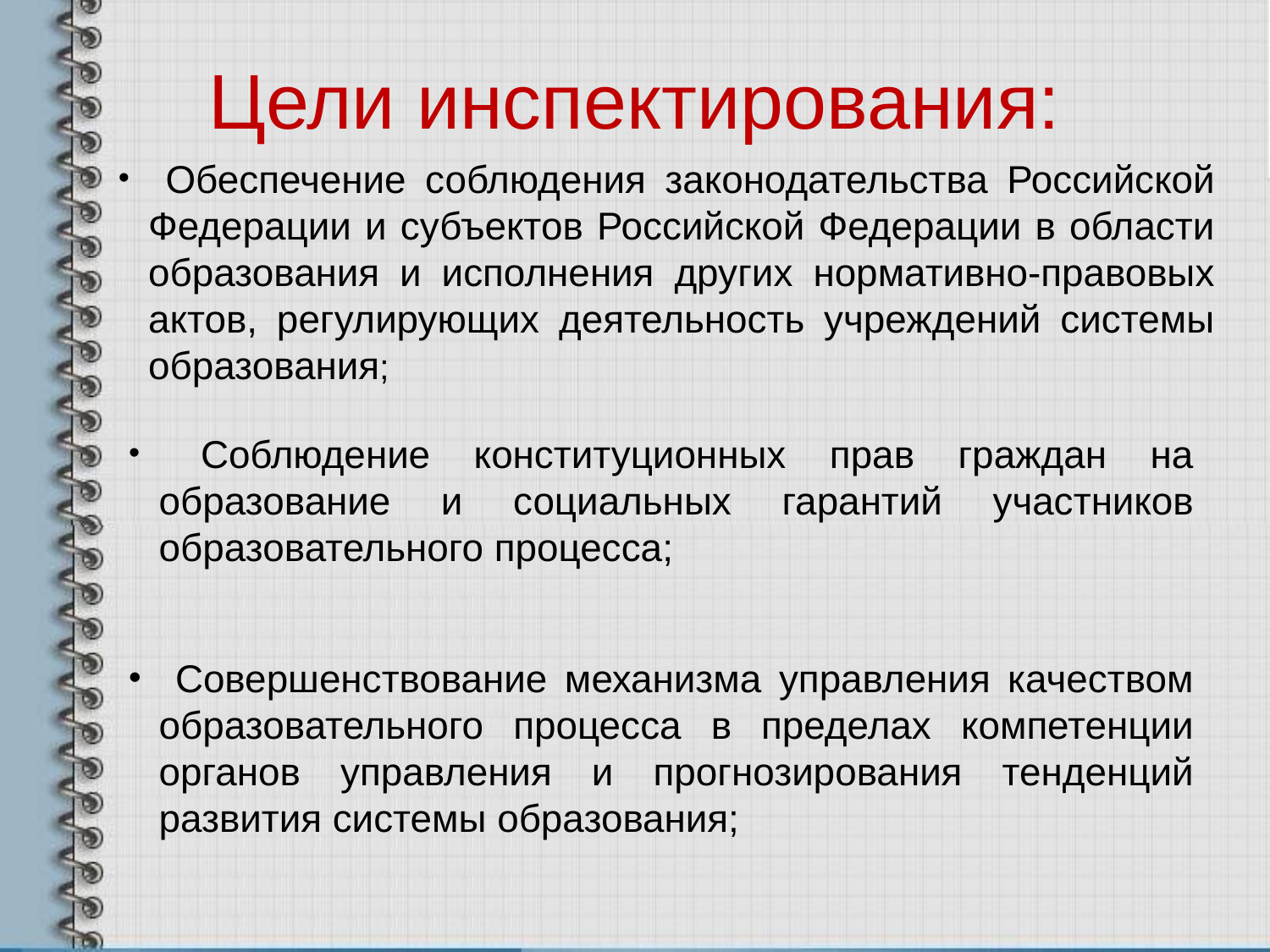

# Цели инспектирования:
 Обеспечение соблюдения законодательства Российской Федерации и субъектов Российской Федерации в области образования и исполнения других нормативно-правовых актов, регулирующих деятельность учреждений системы образования;

 Соблюдение конституционных прав граждан на образование и социальных гарантий участников образовательного процесса;

 Совершенствование механизма управления качеством образовательного процесса в пределах компетенции органов управления и прогнозирования тенденций развития системы образования;